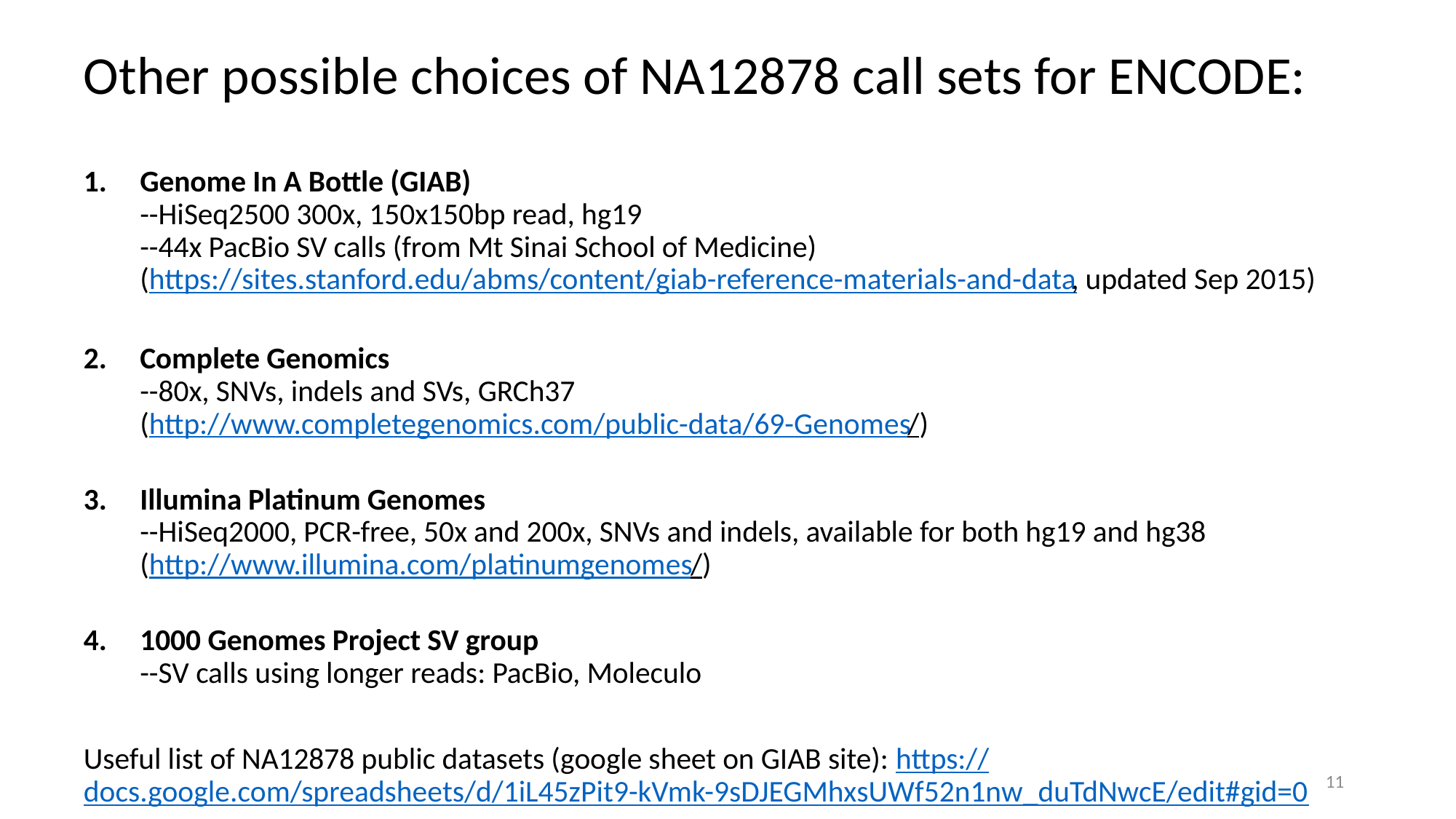

# Other possible choices of NA12878 call sets for ENCODE:
Genome In A Bottle (GIAB)
--HiSeq2500 300x, 150x150bp read, hg19
--44x PacBio SV calls (from Mt Sinai School of Medicine)
(https://sites.stanford.edu/abms/content/giab-reference-materials-and-data, updated Sep 2015)
Complete Genomics
--80x, SNVs, indels and SVs, GRCh37
(http://www.completegenomics.com/public-data/69-Genomes/)
Illumina Platinum Genomes
--HiSeq2000, PCR-free, 50x and 200x, SNVs and indels, available for both hg19 and hg38
(http://www.illumina.com/platinumgenomes/)
1000 Genomes Project SV group
--SV calls using longer reads: PacBio, Moleculo

Useful list of NA12878 public datasets (google sheet on GIAB site): https://docs.google.com/spreadsheets/d/1iL45zPit9-kVmk-9sDJEGMhxsUWf52n1nw_duTdNwcE/edit#gid=0

11